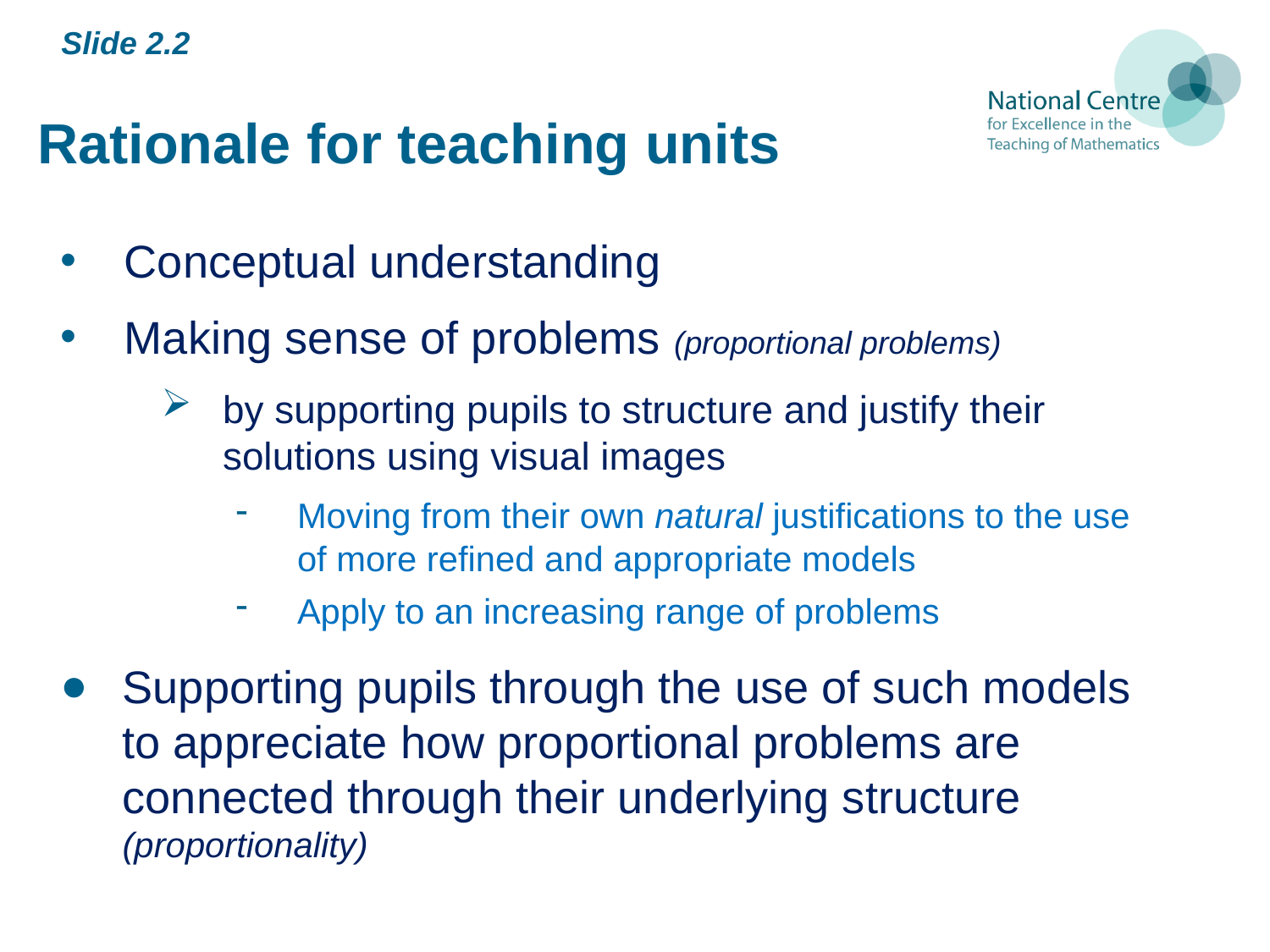

Slide 2.2
# Rationale for teaching units
Conceptual understanding
Making sense of problems (proportional problems)
by supporting pupils to structure and justify their solutions using visual images
Moving from their own natural justifications to the use of more refined and appropriate models
Apply to an increasing range of problems
Supporting pupils through the use of such models to appreciate how proportional problems are connected through their underlying structure (proportionality)